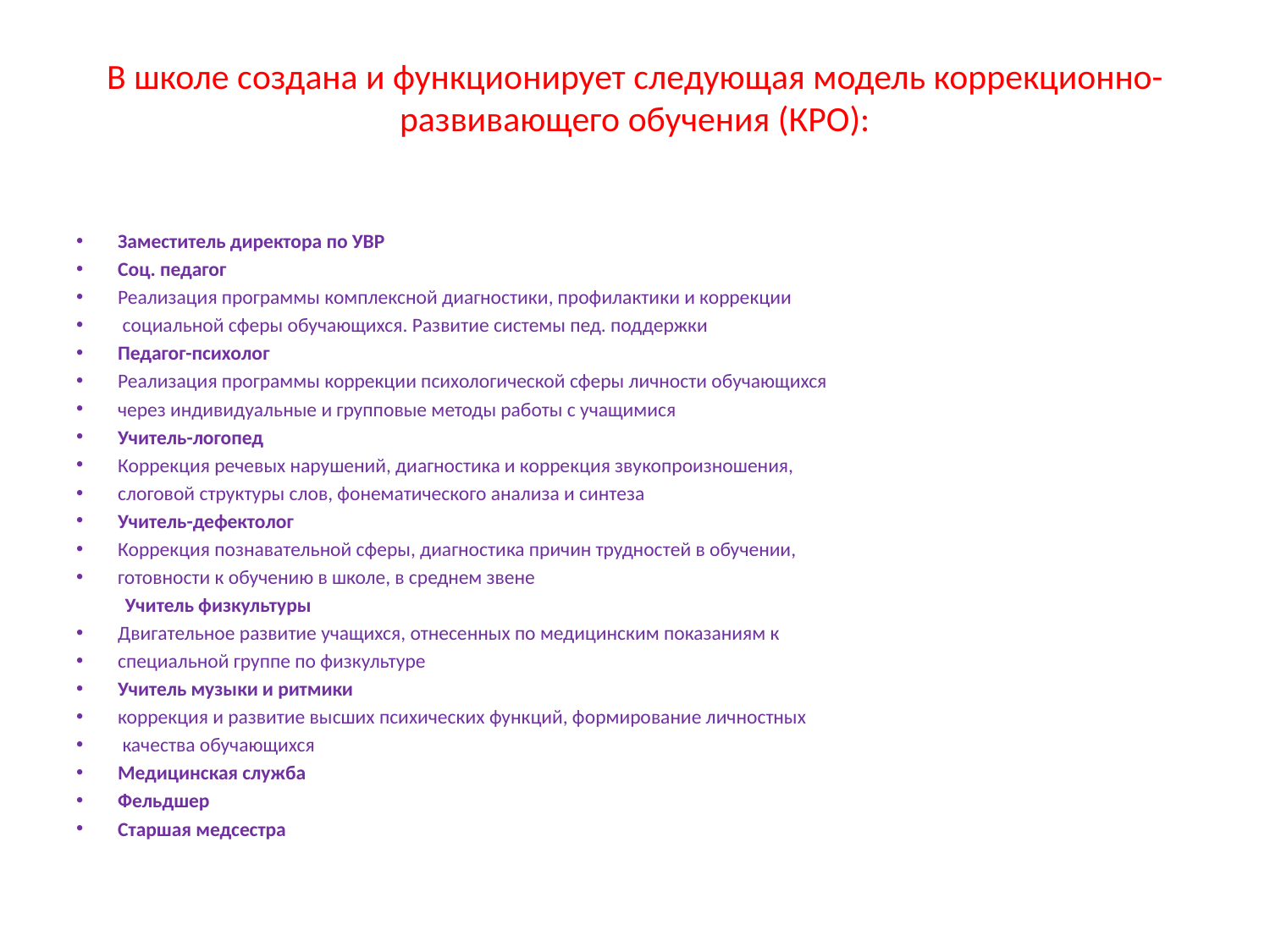

# В школе создана и функционирует следующая модель коррекционно-развивающего обучения (КРО):
Заместитель директора по УВР
Соц. педагог
Реализация программы комплексной диагностики, профилактики и коррекции
 социальной сферы обучающихся. Развитие системы пед. поддержки
Педагог-психолог
Реализация программы коррекции психологической сферы личности обучающихся
через индивидуальные и групповые методы работы с учащимися
Учитель-логопед
Коррекция речевых нарушений, диагностика и коррекция звукопроизношения,
слоговой структуры слов, фонематического анализа и синтеза
Учитель-дефектолог
Коррекция познавательной сферы, диагностика причин трудностей в обучении,
готовности к обучению в школе, в среднем звене
           Учитель физкультуры
Двигательное развитие учащихся, отнесенных по медицинским показаниям к
специальной группе по физкультуре
Учитель музыки и ритмики
коррекция и развитие высших психических функций, формирование личностных
 качества обучающихся
Медицинская служба
Фельдшер
Старшая медсестра